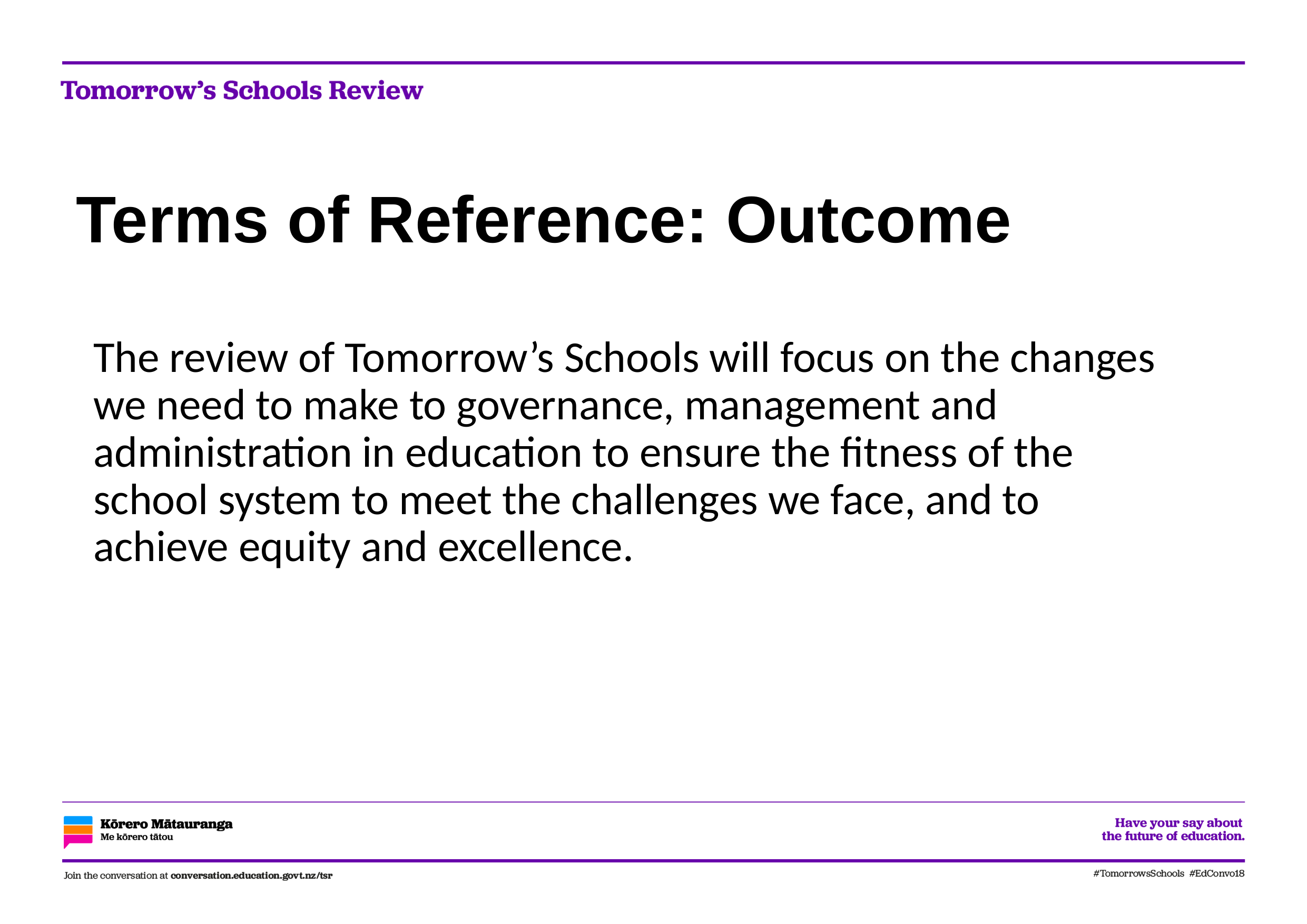

# Terms of Reference: Outcome
The review of Tomorrow’s Schools will focus on the changes we need to make to governance, management and administration in education to ensure the fitness of the school system to meet the challenges we face, and to achieve equity and excellence.